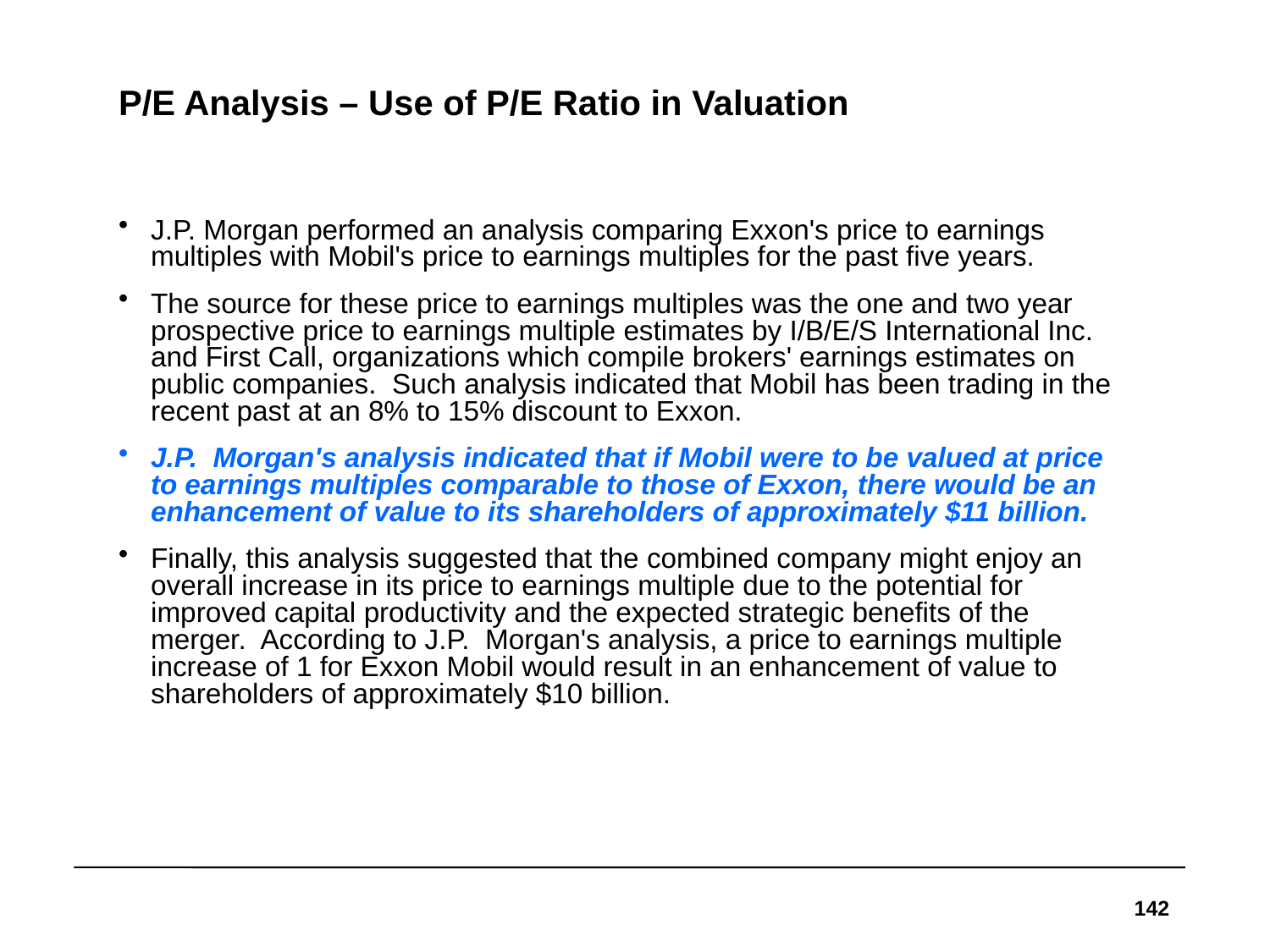

# P/E Analysis – Use of P/E Ratio in Valuation
J.P. Morgan performed an analysis comparing Exxon's price to earnings multiples with Mobil's price to earnings multiples for the past five years.
The source for these price to earnings multiples was the one and two year prospective price to earnings multiple estimates by I/B/E/S International Inc. and First Call, organizations which compile brokers' earnings estimates on public companies.  Such analysis indicated that Mobil has been trading in the recent past at an 8% to 15% discount to Exxon.
J.P.  Morgan's analysis indicated that if Mobil were to be valued at price to earnings multiples comparable to those of Exxon, there would be an enhancement of value to its shareholders of approximately $11 billion.
Finally, this analysis suggested that the combined company might enjoy an overall increase in its price to earnings multiple due to the potential for improved capital productivity and the expected strategic benefits of the merger.  According to J.P.  Morgan's analysis, a price to earnings multiple increase of 1 for Exxon Mobil would result in an enhancement of value to shareholders of approximately $10 billion.